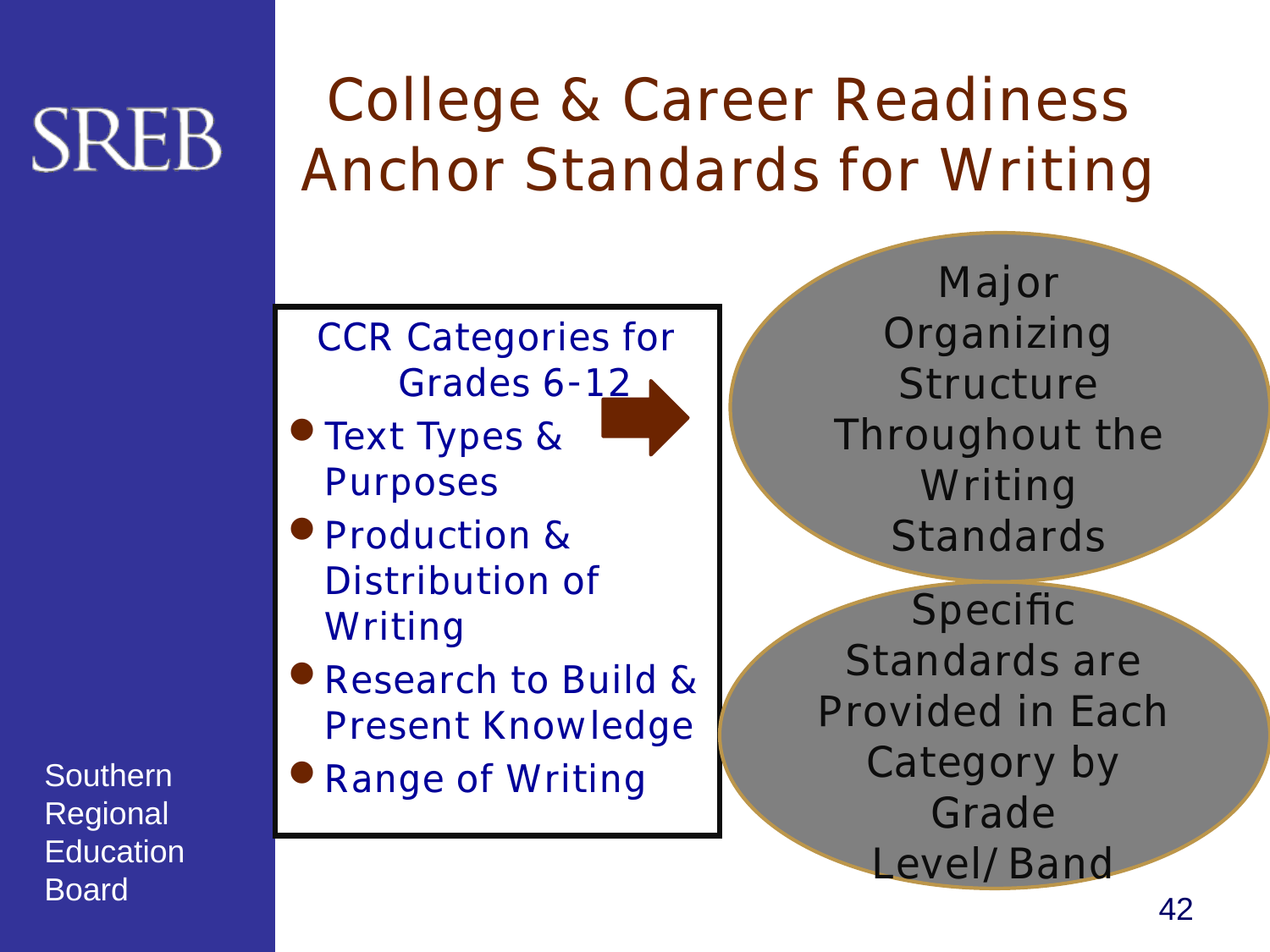

# College & Career Readiness Anchor Standards for Writing
Major Organizing Structure Throughout the Writing Standards

CCR Categories for
Grades 6-12
Text Types & Purposes
Production & Distribution of Writing
Research to Build & Present Knowledge
Range of Writing

Specific Standards are Provided in Each Category by Grade Level/Band
42